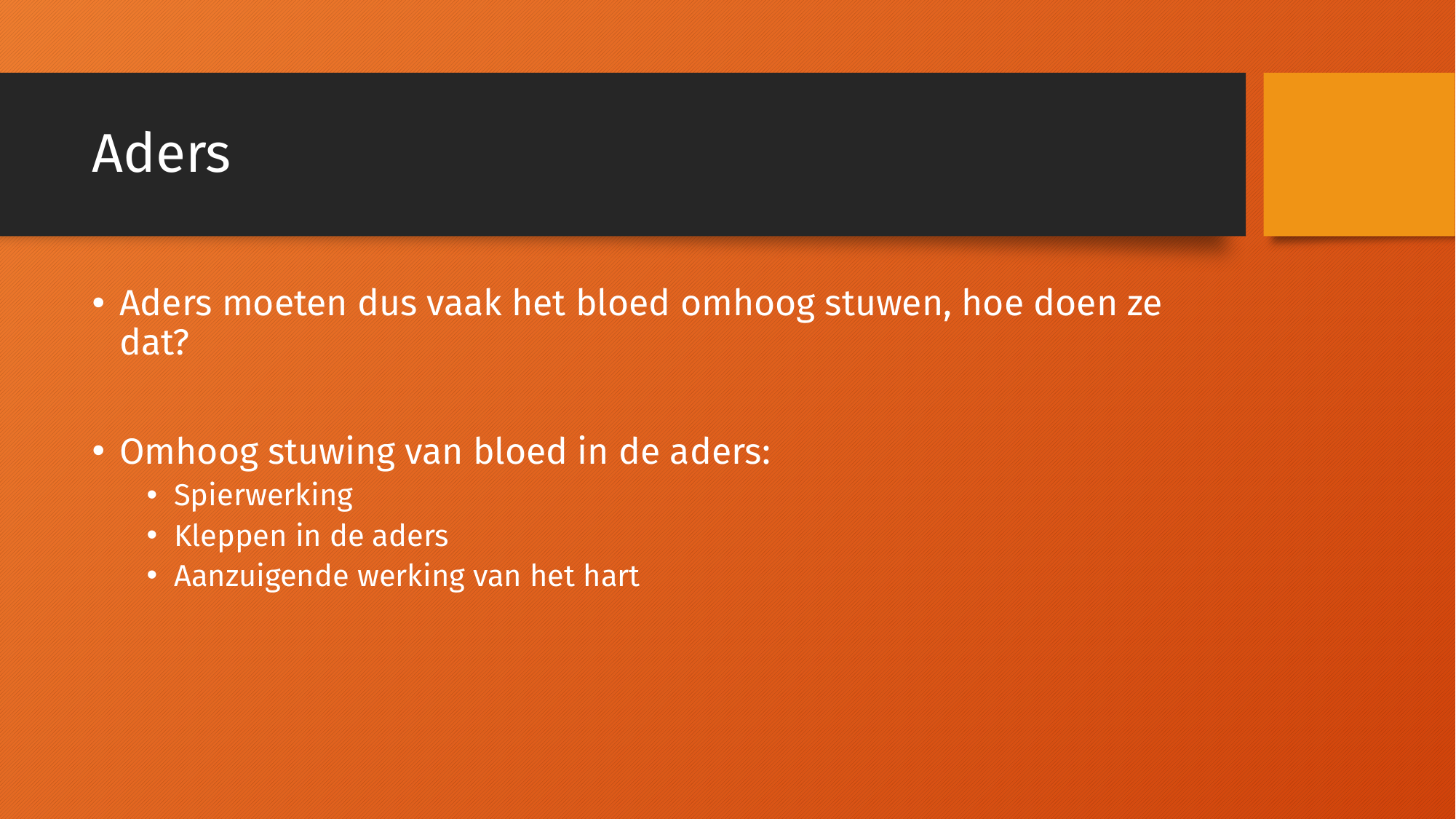

# Aders
Aders moeten dus vaak het bloed omhoog stuwen, hoe doen ze dat?

Omhoog stuwing van bloed in de aders:
Spierwerking
Kleppen in de aders
Aanzuigende werking van het hart